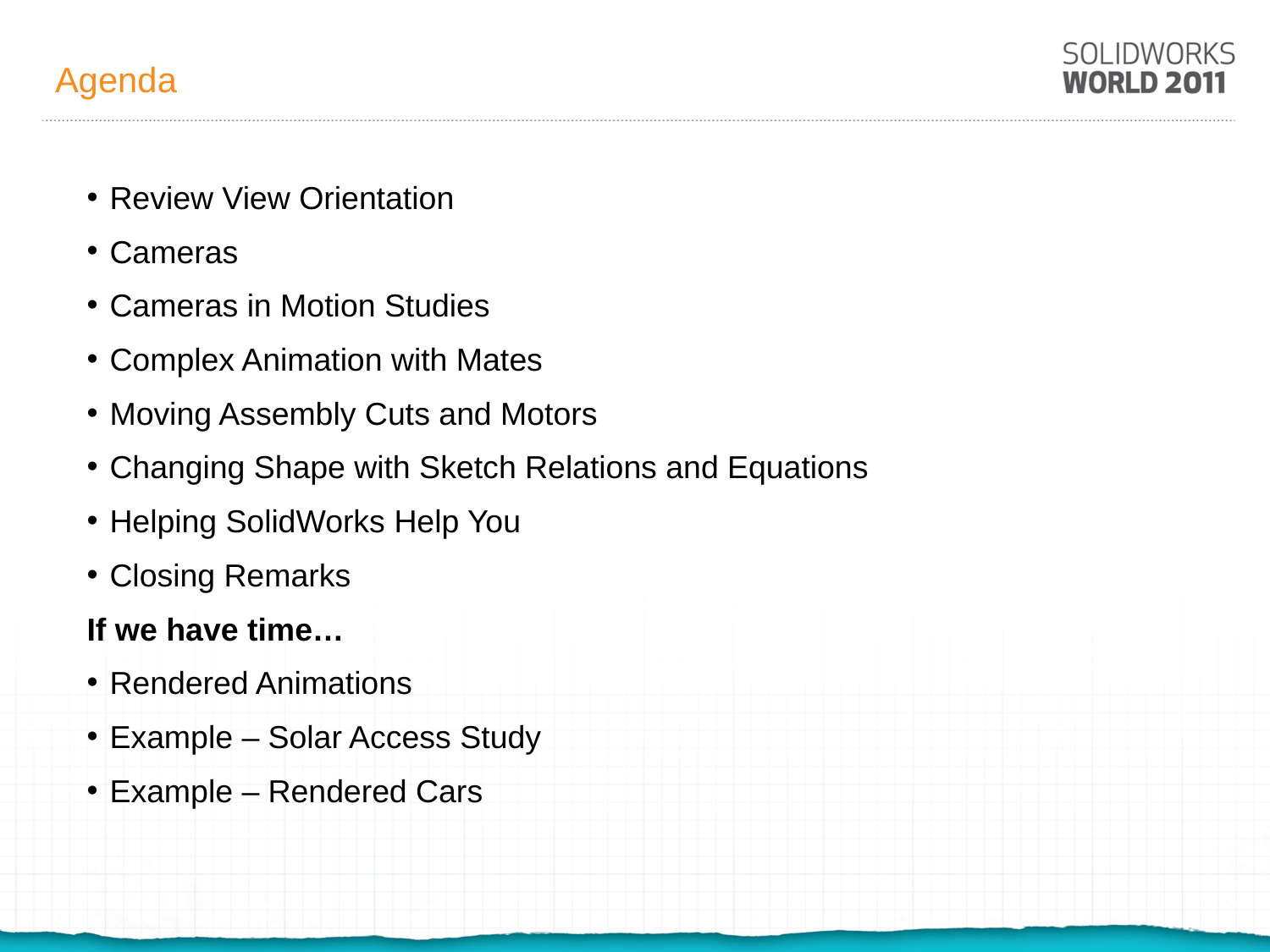

# Agenda
Review View Orientation
Cameras
Cameras in Motion Studies
Complex Animation with Mates
Moving Assembly Cuts and Motors
Changing Shape with Sketch Relations and Equations
Helping SolidWorks Help You
Closing Remarks
If we have time…
Rendered Animations
Example – Solar Access Study
Example – Rendered Cars